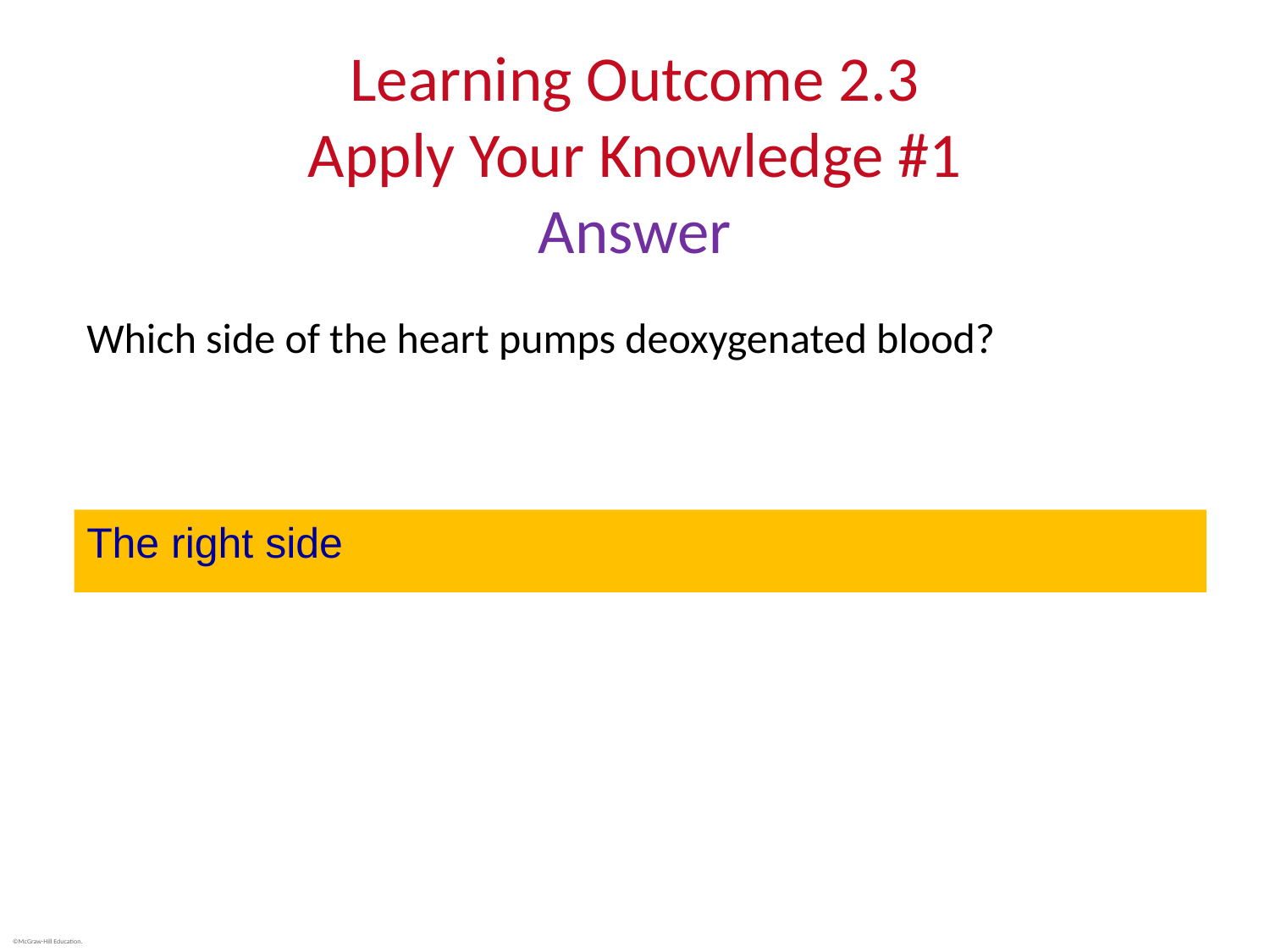

# Learning Outcome 2.3 Apply Your Knowledge #1 Answer
Which side of the heart pumps deoxygenated blood?
The right side